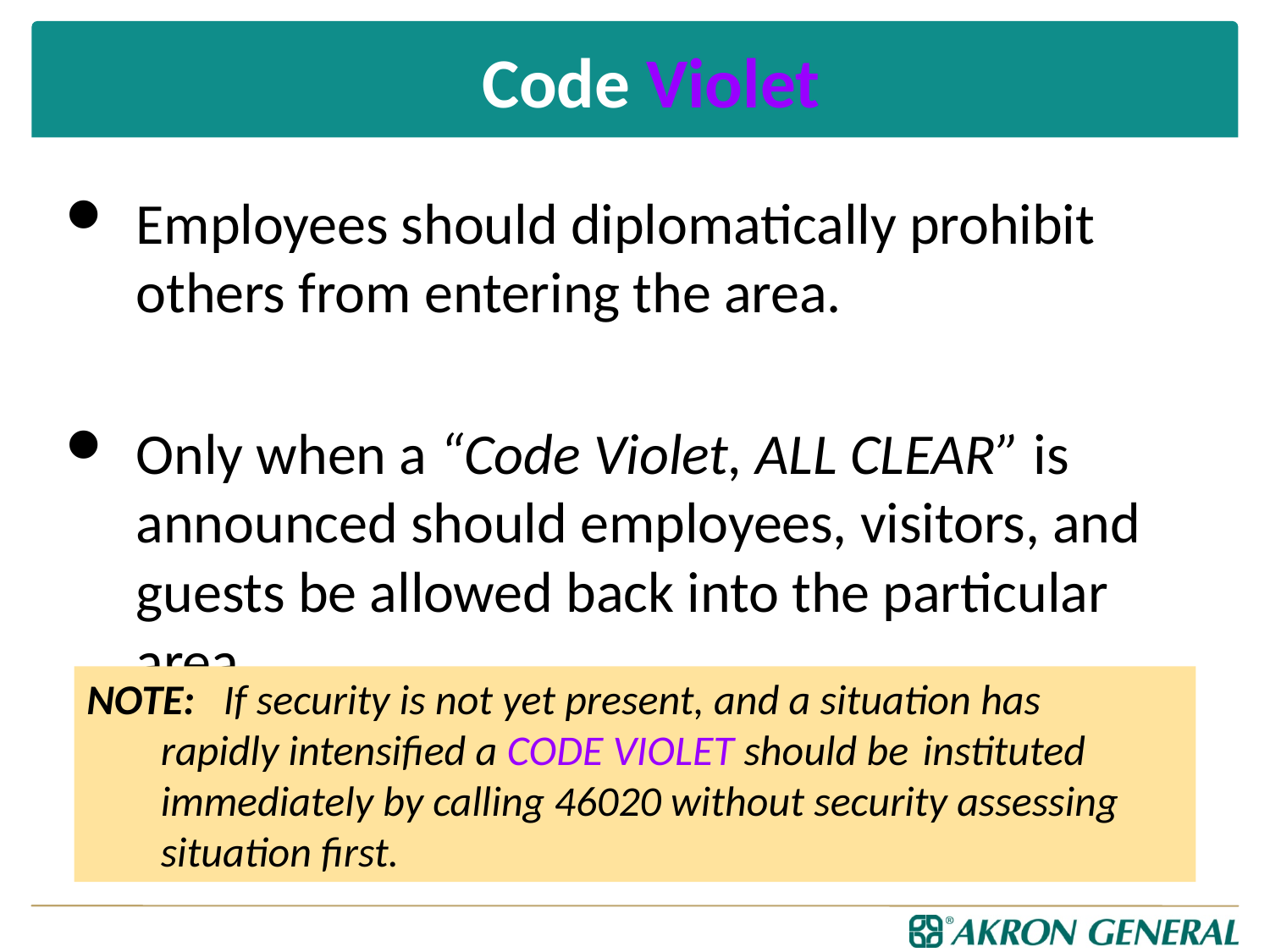

# Code Violet
Employees should diplomatically prohibit others from entering the area.

Only when a “Code Violet, ALL CLEAR” is announced should employees, visitors, and guests be allowed back into the particular area.

NOTE:   If security is not yet present, and a situation has 	rapidly intensified a CODE VIOLET should be 	instituted  	immediately by calling 46020 without security assessing 	situation first.